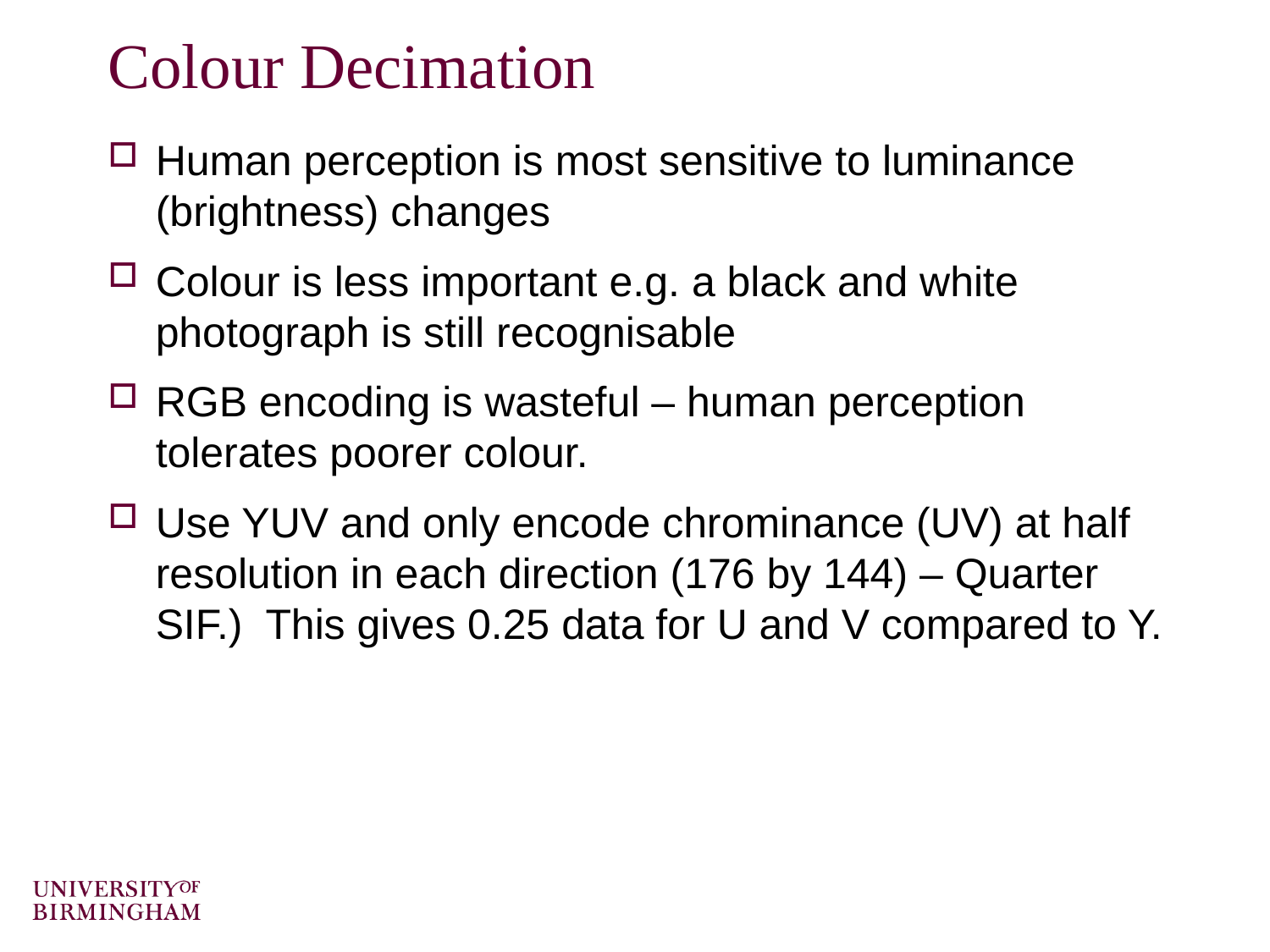

# Colour Decimation
Human perception is most sensitive to luminance (brightness) changes
Colour is less important e.g. a black and white photograph is still recognisable
RGB encoding is wasteful – human perception tolerates poorer colour.
Use YUV and only encode chrominance (UV) at half resolution in each direction (176 by 144) – Quarter SIF.)  This gives 0.25 data for U and V compared to Y.